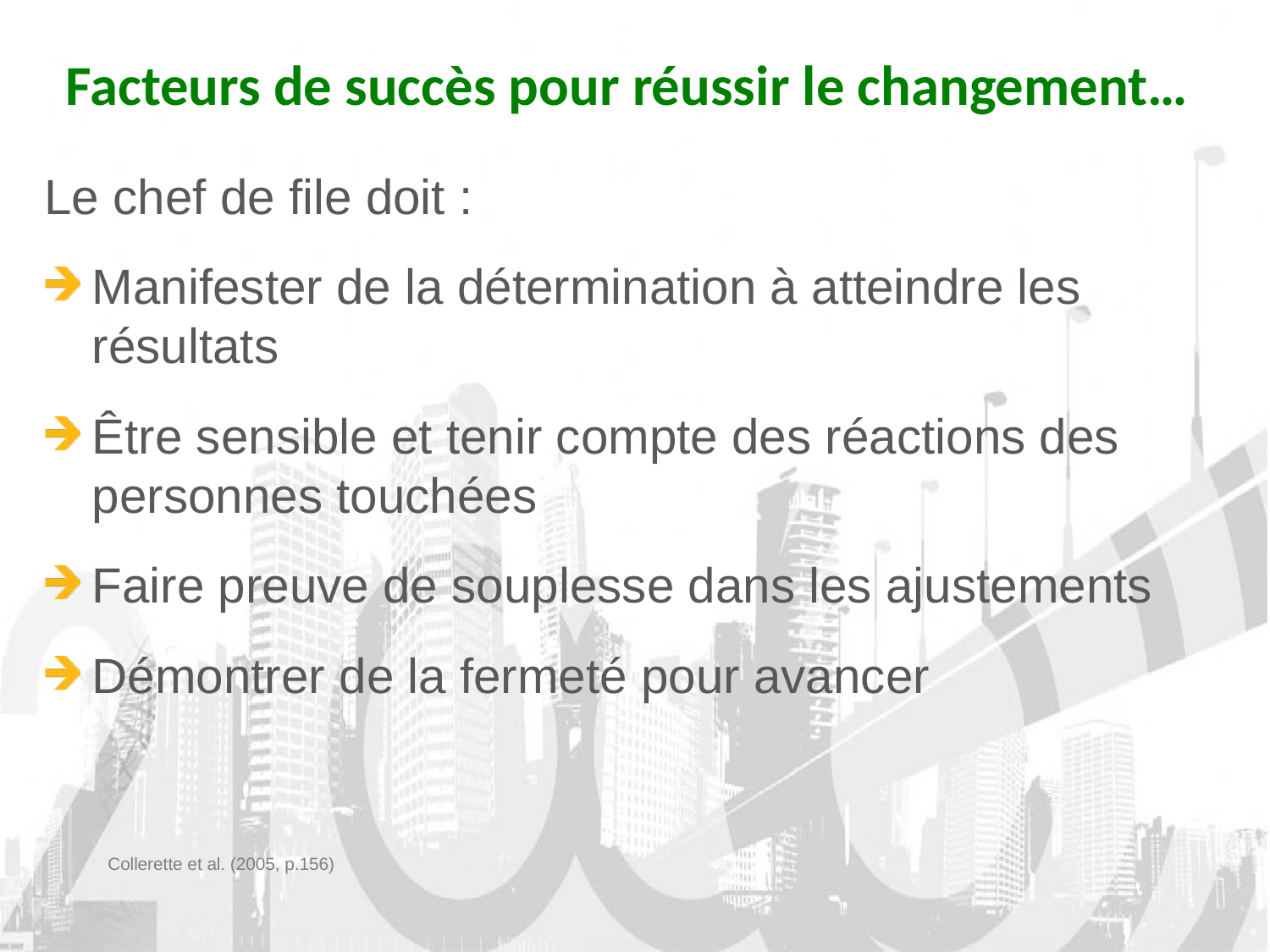

# Facteurs de succès pour réussir le changement…
Le chef de file doit :
Manifester de la détermination à atteindre les résultats
Être sensible et tenir compte des réactions des personnes touchées
Faire preuve de souplesse dans les ajustements
Démontrer de la fermeté pour avancer
Collerette et al. (2005, p.156)